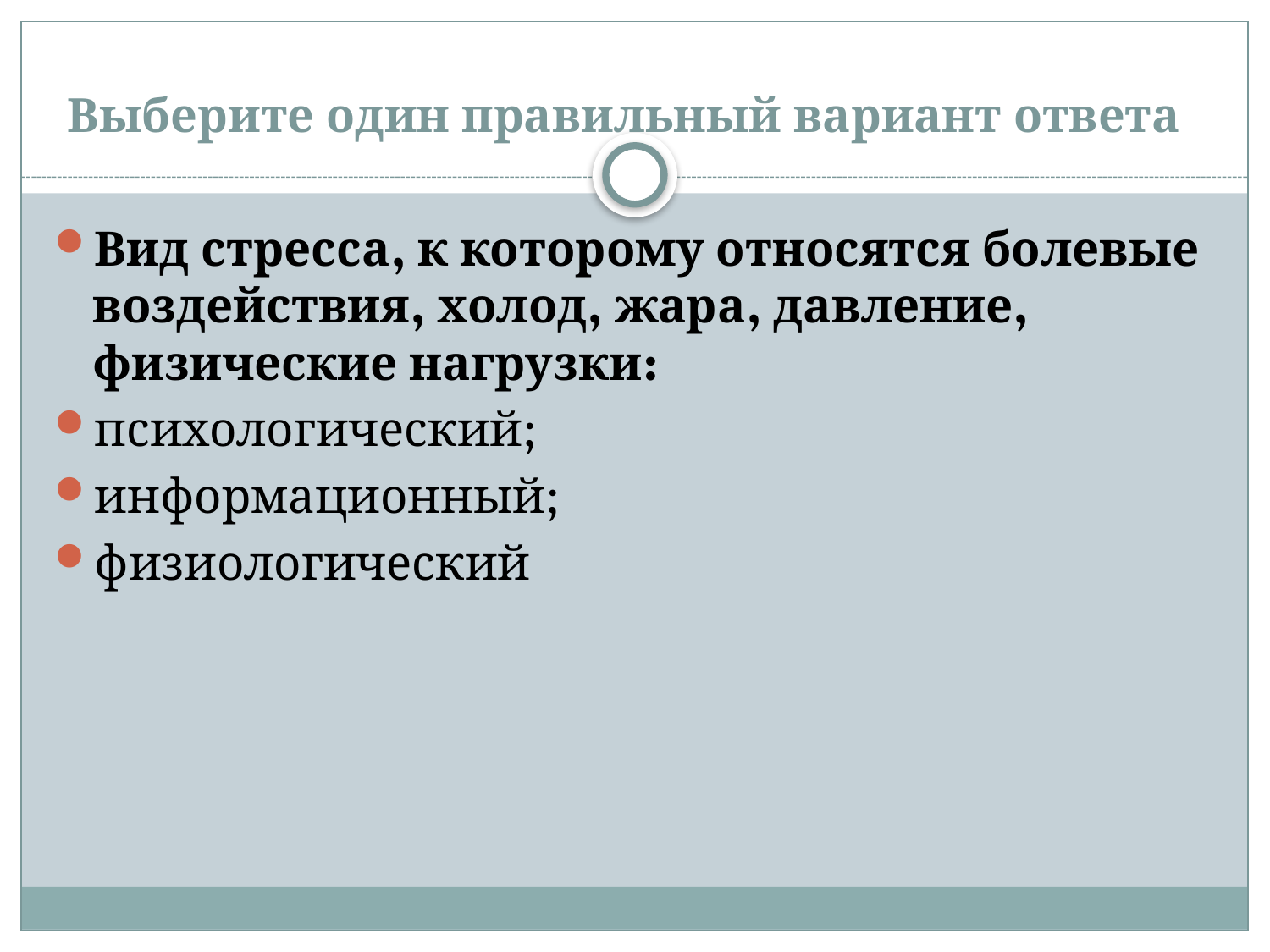

# Выберите один правильный вариант ответа
Вид стресса, к которому относятся болевые воздействия, холод, жара, давление, физические нагрузки:
психологический;
информационный;
физиологический